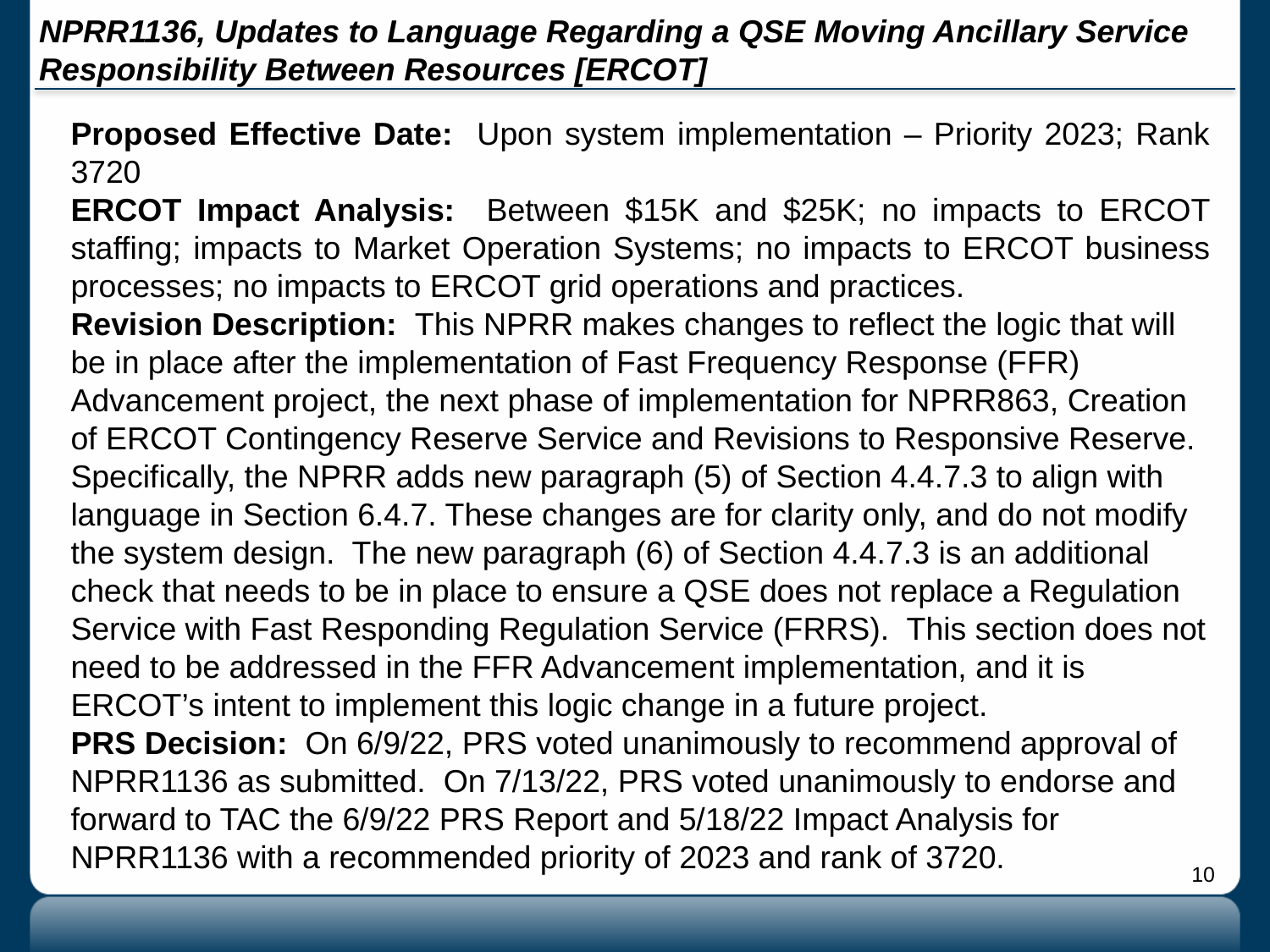

# NPRR1136, Updates to Language Regarding a QSE Moving Ancillary Service Responsibility Between Resources [ERCOT]
Proposed Effective Date:  Upon system implementation – Priority 2023; Rank 3720
ERCOT Impact Analysis:  Between $15K and $25K; no impacts to ERCOT staffing; impacts to Market Operation Systems; no impacts to ERCOT business processes; no impacts to ERCOT grid operations and practices.
Revision Description:  This NPRR makes changes to reflect the logic that will be in place after the implementation of Fast Frequency Response (FFR) Advancement project, the next phase of implementation for NPRR863, Creation of ERCOT Contingency Reserve Service and Revisions to Responsive Reserve.  Specifically, the NPRR adds new paragraph (5) of Section 4.4.7.3 to align with language in Section 6.4.7. These changes are for clarity only, and do not modify the system design.  The new paragraph (6) of Section 4.4.7.3 is an additional check that needs to be in place to ensure a QSE does not replace a Regulation Service with Fast Responding Regulation Service (FRRS).  This section does not need to be addressed in the FFR Advancement implementation, and it is ERCOT’s intent to implement this logic change in a future project.
PRS Decision:  On 6/9/22, PRS voted unanimously to recommend approval of NPRR1136 as submitted.  On 7/13/22, PRS voted unanimously to endorse and forward to TAC the 6/9/22 PRS Report and 5/18/22 Impact Analysis for NPRR1136 with a recommended priority of 2023 and rank of 3720.